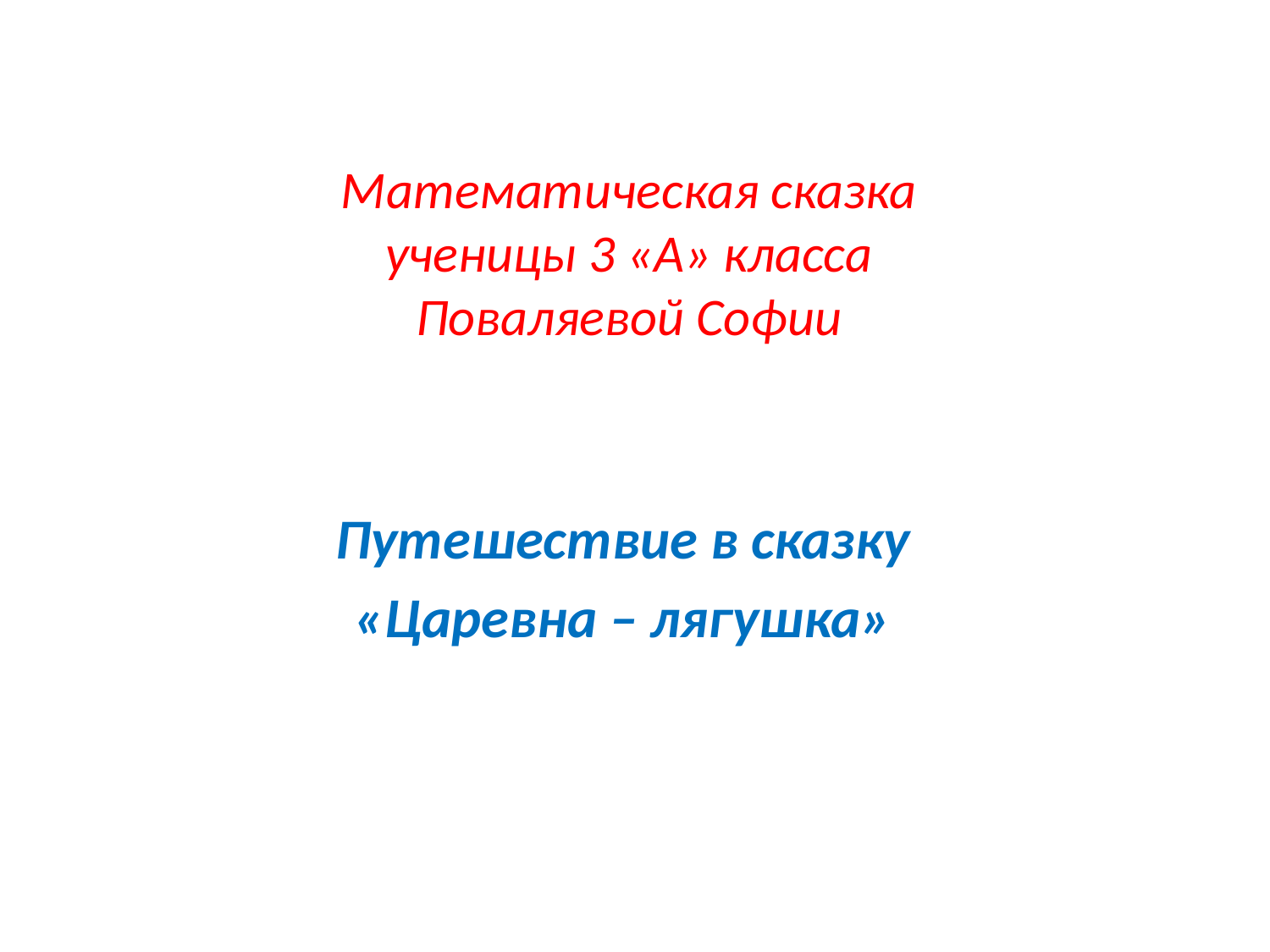

# Математическая сказка ученицы 3 «А» класса Поваляевой Софии
Путешествие в сказку
«Царевна – лягушка»